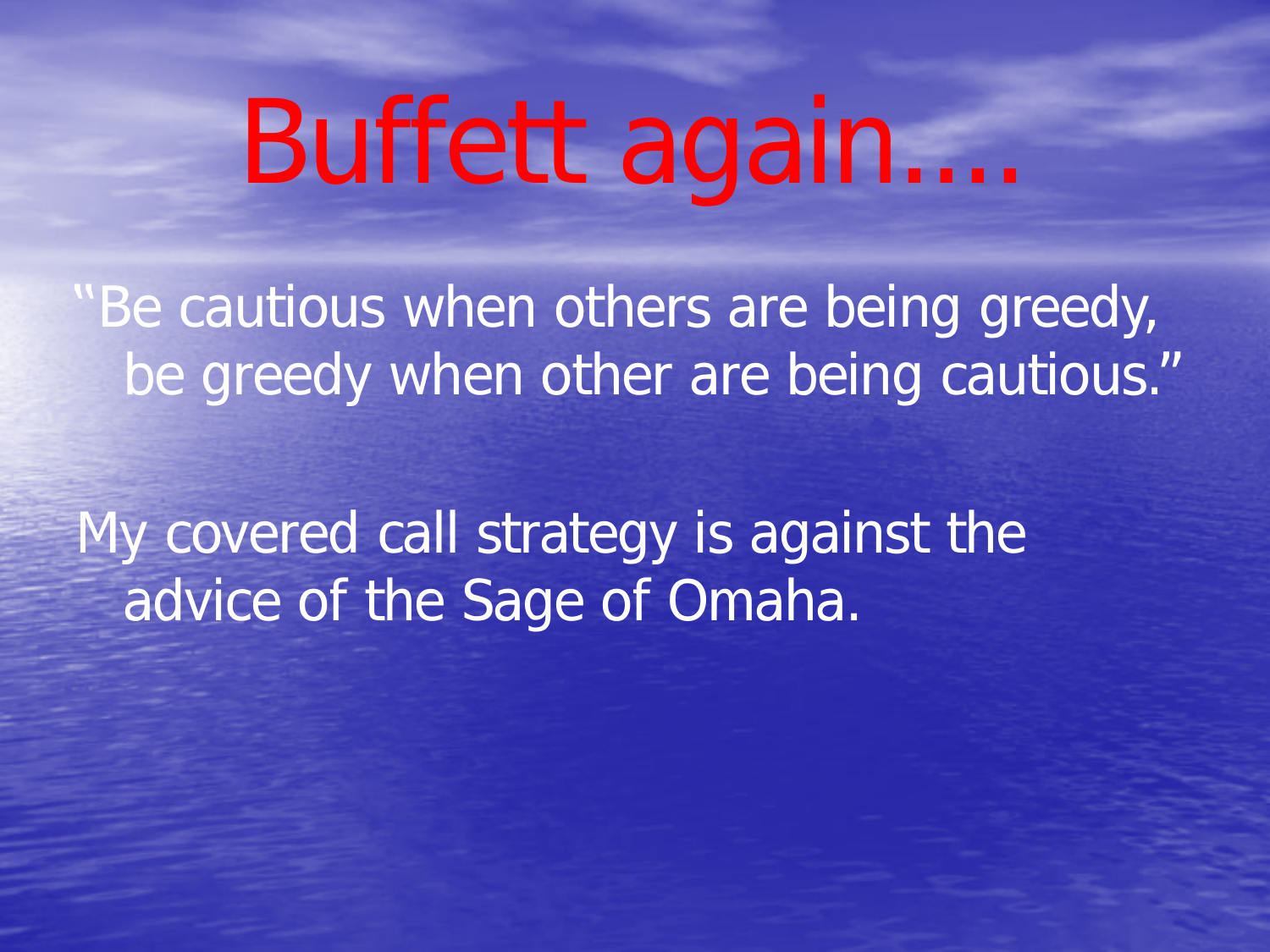

# Buffett again….
“Be cautious when others are being greedy, be greedy when other are being cautious.”

My covered call strategy is against the advice of the Sage of Omaha.